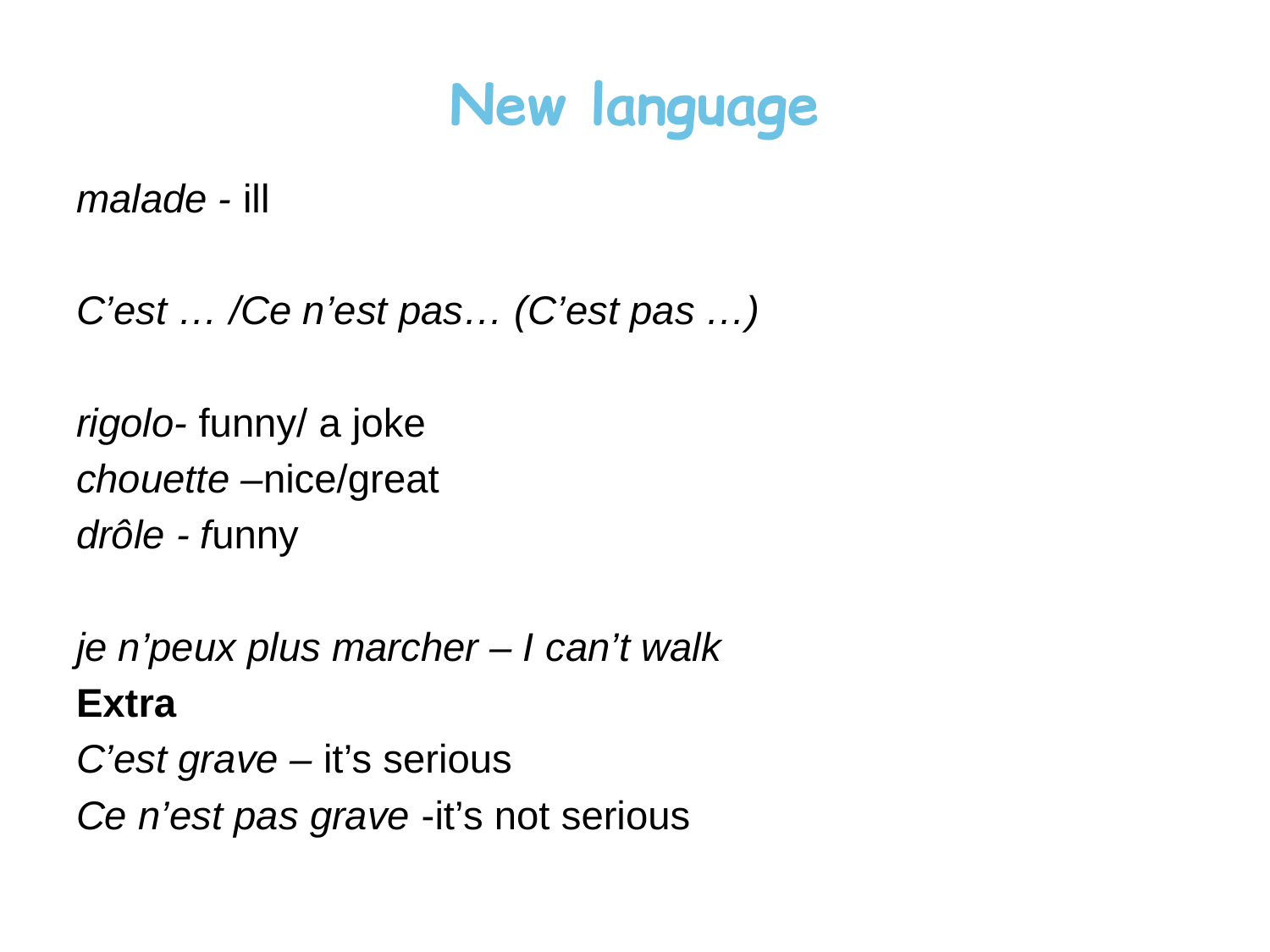

# New language
malade - ill

C’est … /Ce n’est pas… (C’est pas …)

rigolo- funny/ a joke
chouette –nice/great
drôle - funny

je n’peux plus marcher – I can’t walk
Extra
C’est grave – it’s serious
Ce n’est pas grave -it’s not serious